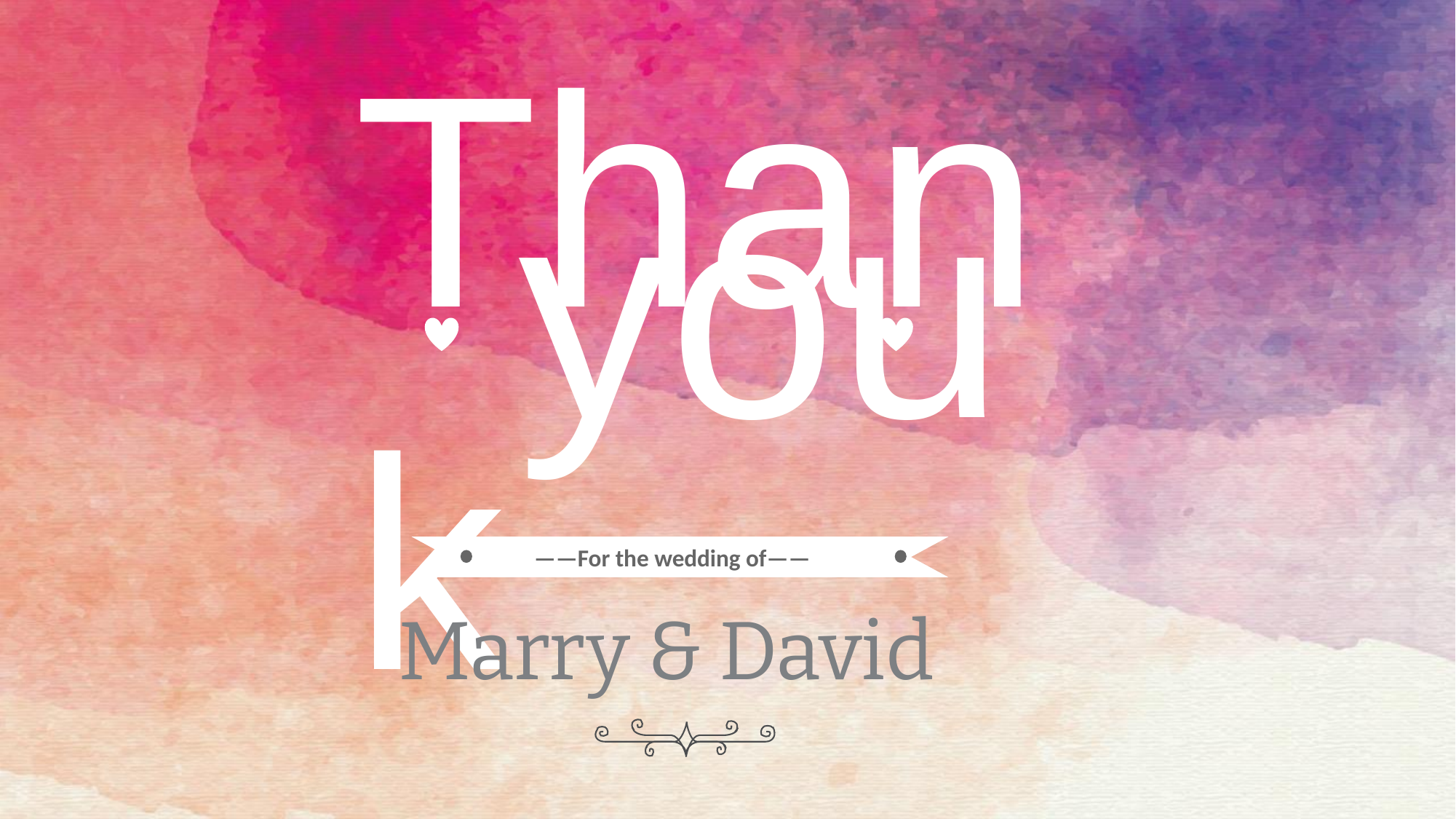

Thank
you

Add your text here and write down your opninon thank you add your text here

——For the wedding of——

Marry & David